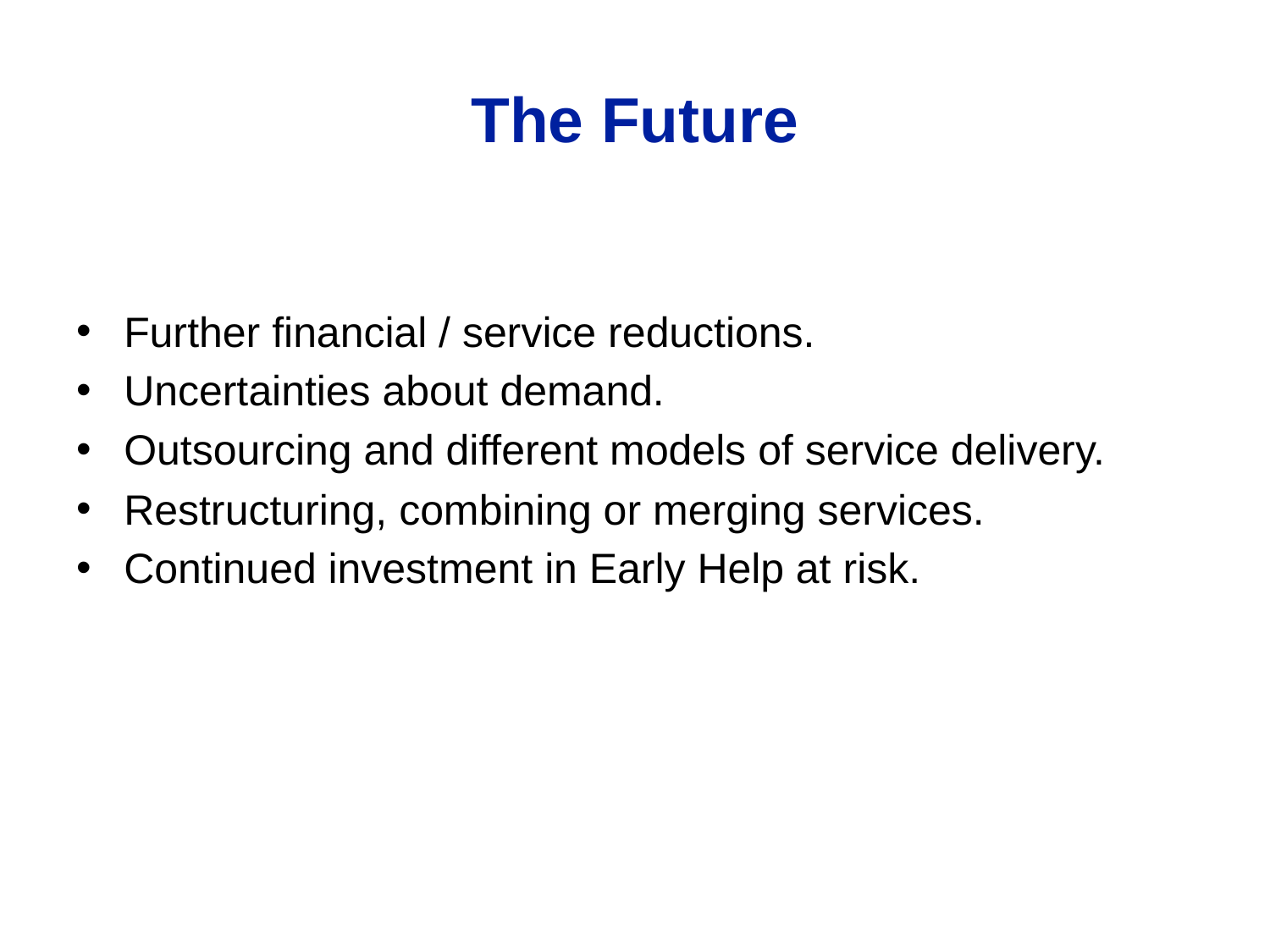

# The Future

Further financial / service reductions.
Uncertainties about demand.
Outsourcing and different models of service delivery.
Restructuring, combining or merging services.
Continued investment in Early Help at risk.